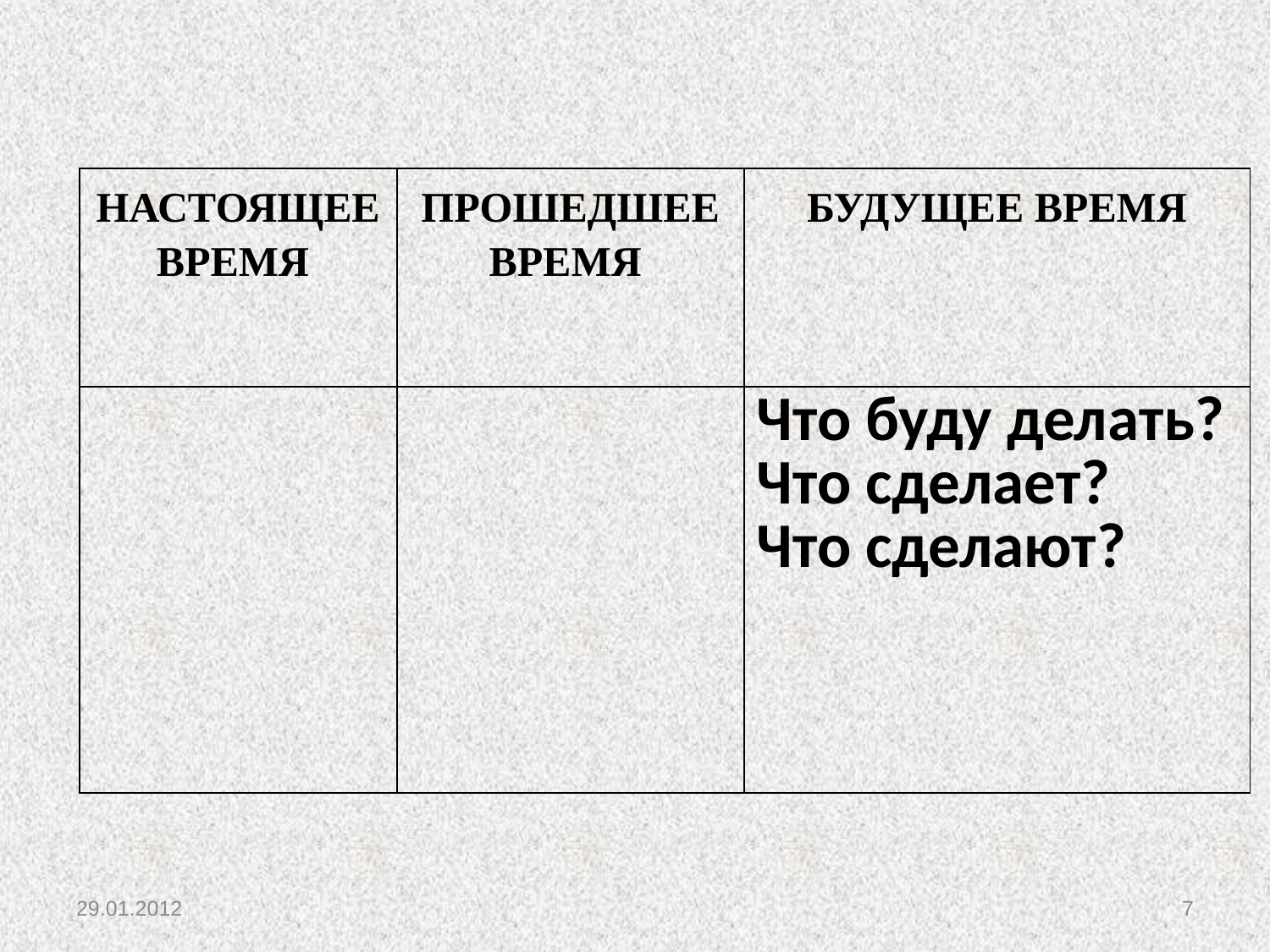

#

| НАСТОЯЩЕЕ ВРЕМЯ | ПРОШЕДШЕЕ ВРЕМЯ | БУДУЩЕЕ ВРЕМЯ |
| --- | --- | --- |
|  |  | Что буду делать? Что сделает? Что сделают? |
29.01.2012
7